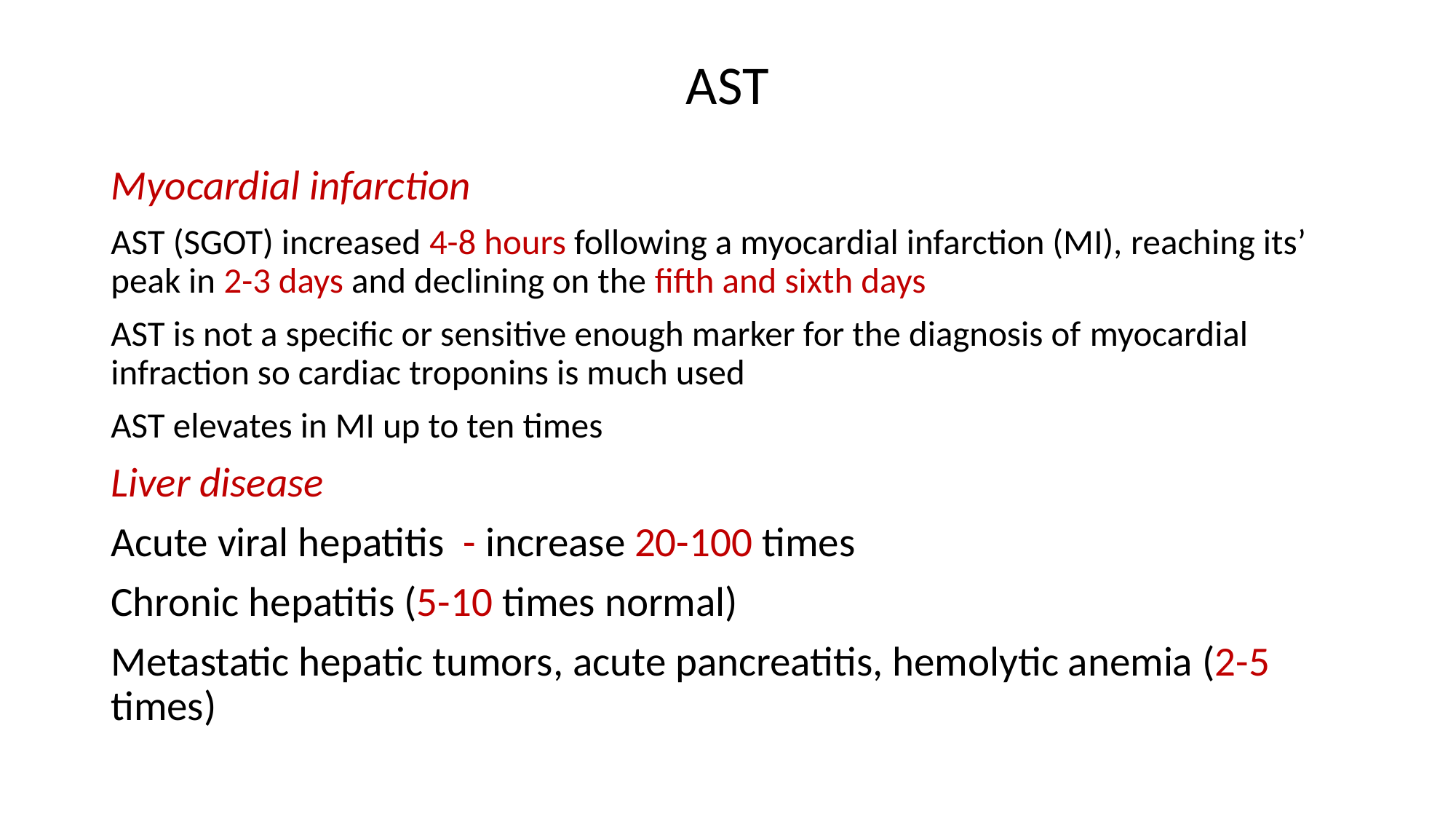

# AST
Myocardial infarction
AST (SGOT) increased 4-8 hours following a myocardial infarction (MI), reaching its’ peak in 2-3 days and declining on the fifth and sixth days
AST is not a specific or sensitive enough marker for the diagnosis of myocardial infraction so cardiac troponins is much used
AST elevates in MI up to ten times
Liver disease
Acute viral hepatitis  - increase 20-100 times
Chronic hepatitis (5-10 times normal)
Metastatic hepatic tumors, acute pancreatitis, hemolytic anemia (2-5 times)